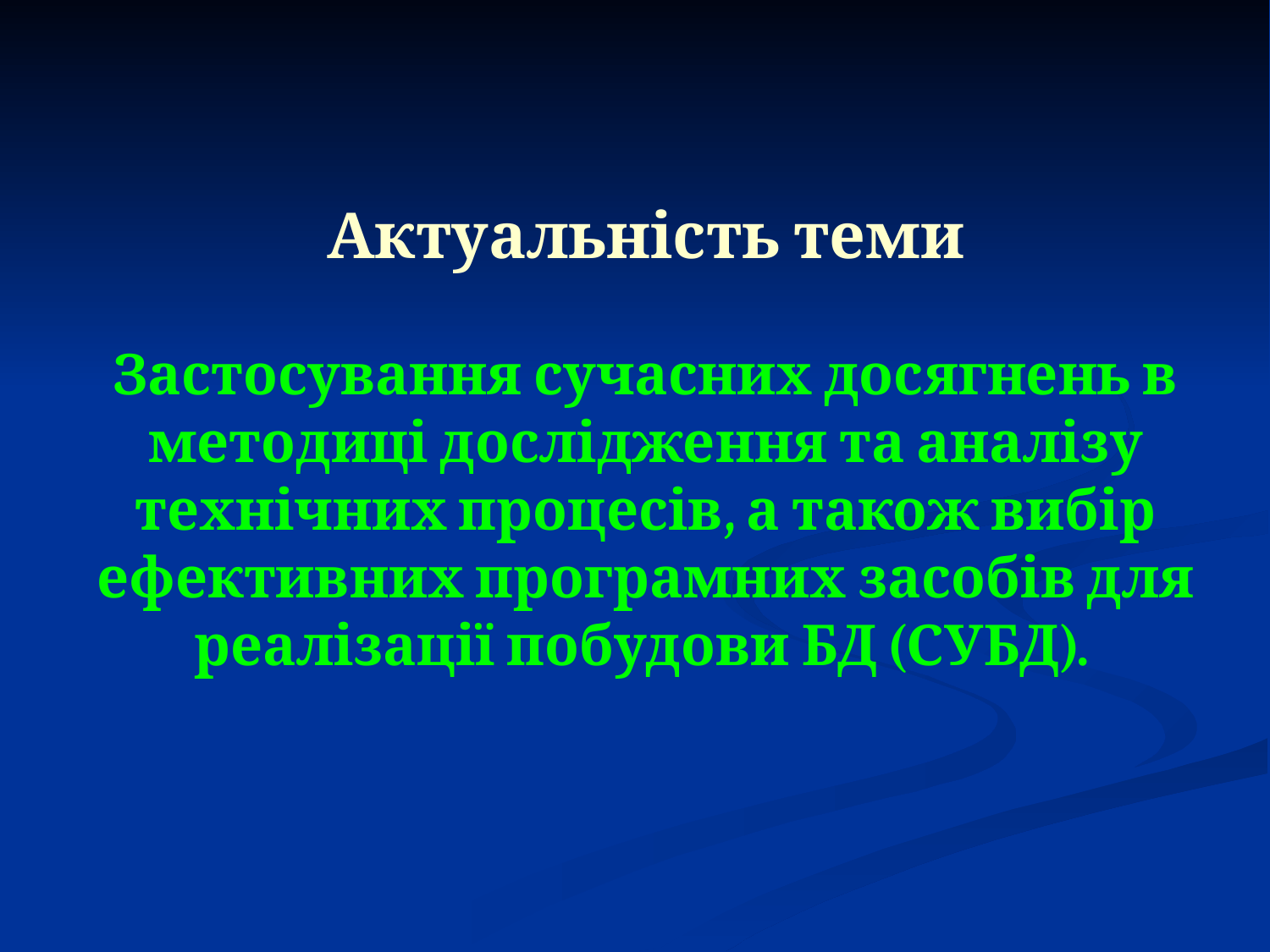

# Актуальність теми Застосування сучасних досягнень в методиці дослідження та аналізу технічних процесів, а також вибір ефективних програмних засобів для реалізації побудови БД (СУБД).